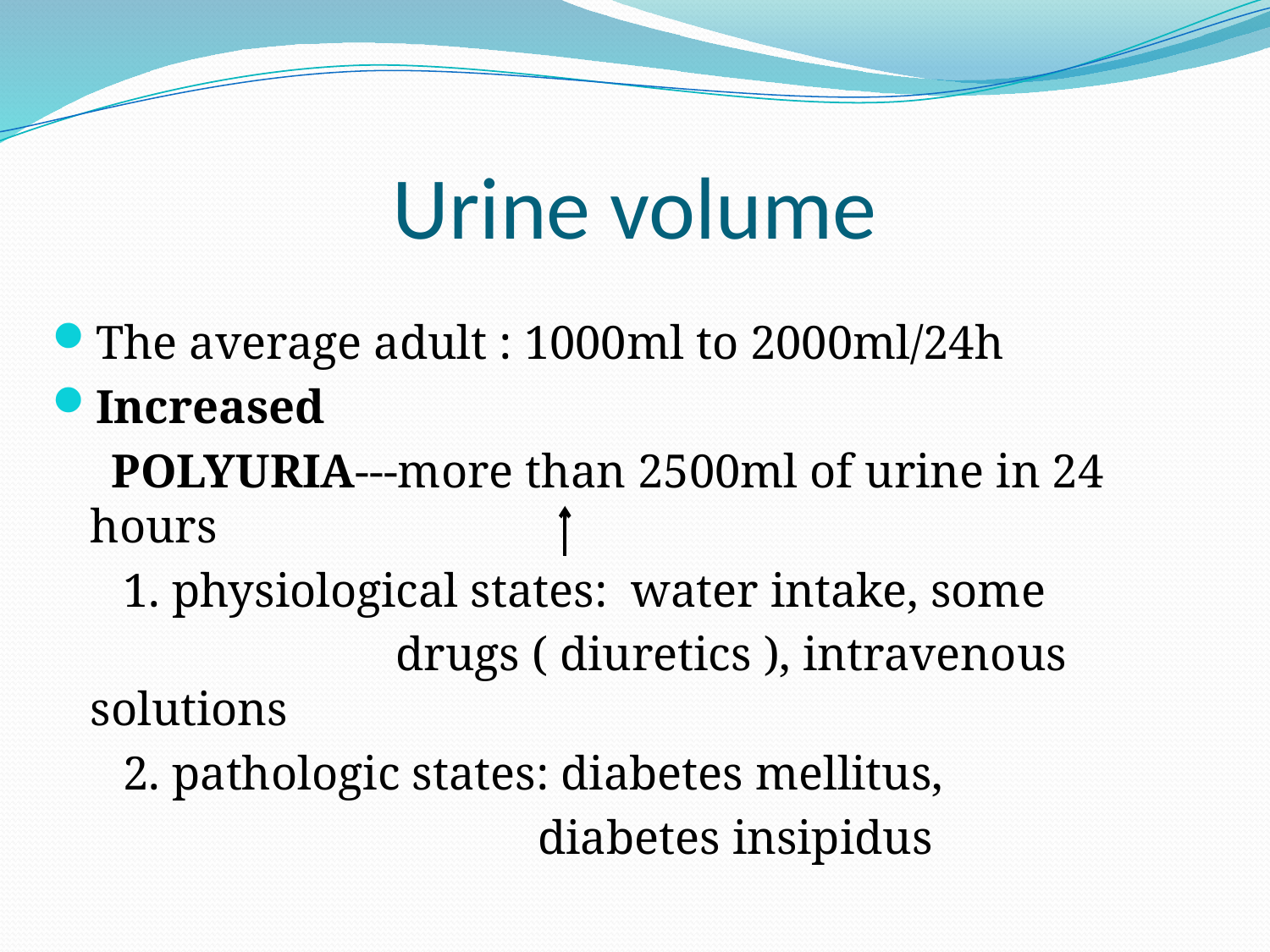

# Urine volume
The average adult : 1000ml to 2000ml/24h
Increased
     POLYURIA---more than 2500ml of urine in 24 hours
      1. physiological states:  water intake, some
                             drugs ( diuretics ), intravenous solutions
      2. pathologic states: diabetes mellitus,
                                         diabetes insipidus